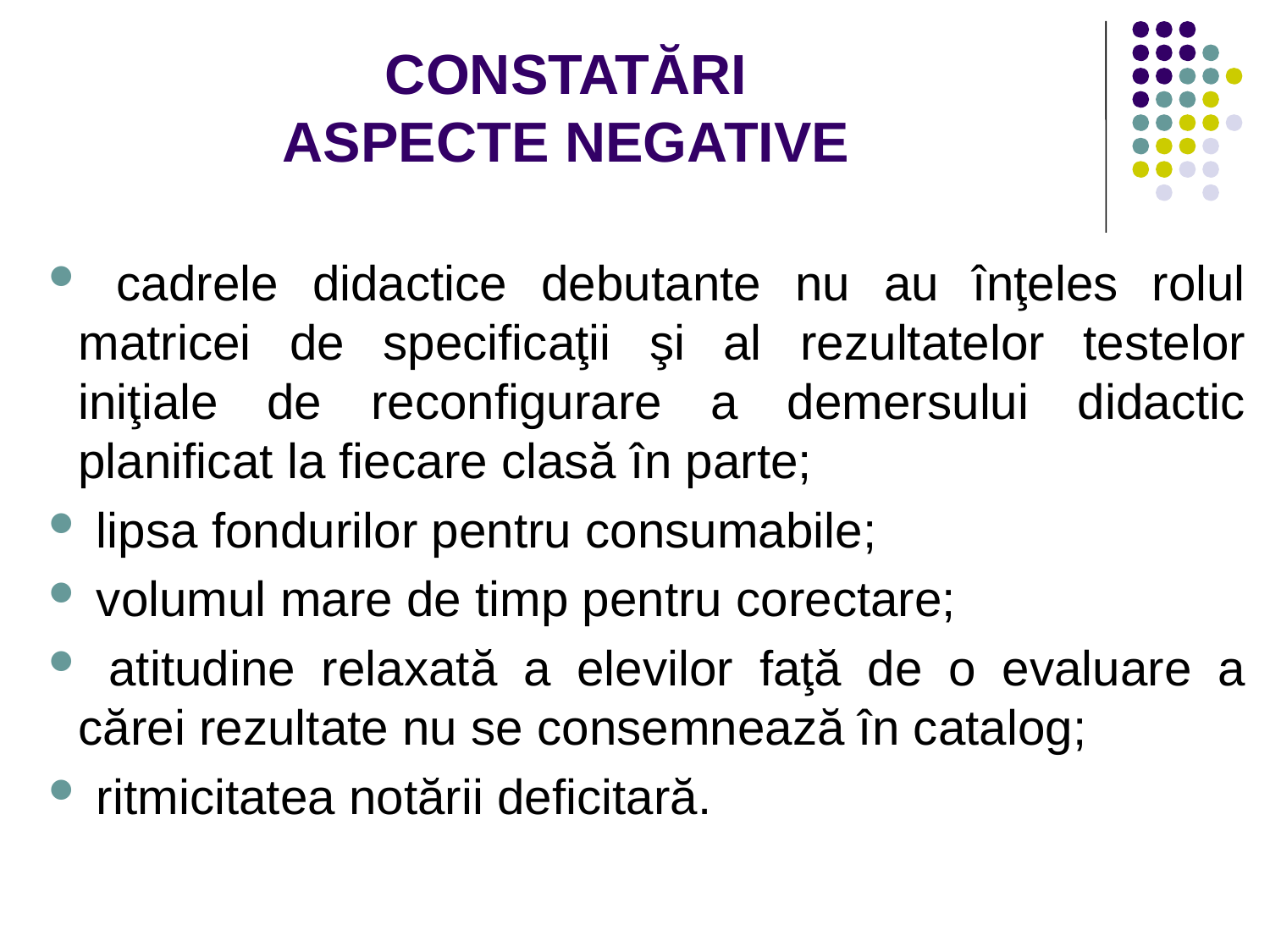

# CONSTATĂRI ASPECTE NEGATIVE
 cadrele didactice debutante nu au înţeles rolul matricei de specificaţii şi al rezultatelor testelor iniţiale de reconfigurare a demersului didactic planificat la fiecare clasă în parte;
 lipsa fondurilor pentru consumabile;
 volumul mare de timp pentru corectare;
 atitudine relaxată a elevilor faţă de o evaluare a cărei rezultate nu se consemnează în catalog;
 ritmicitatea notării deficitară.